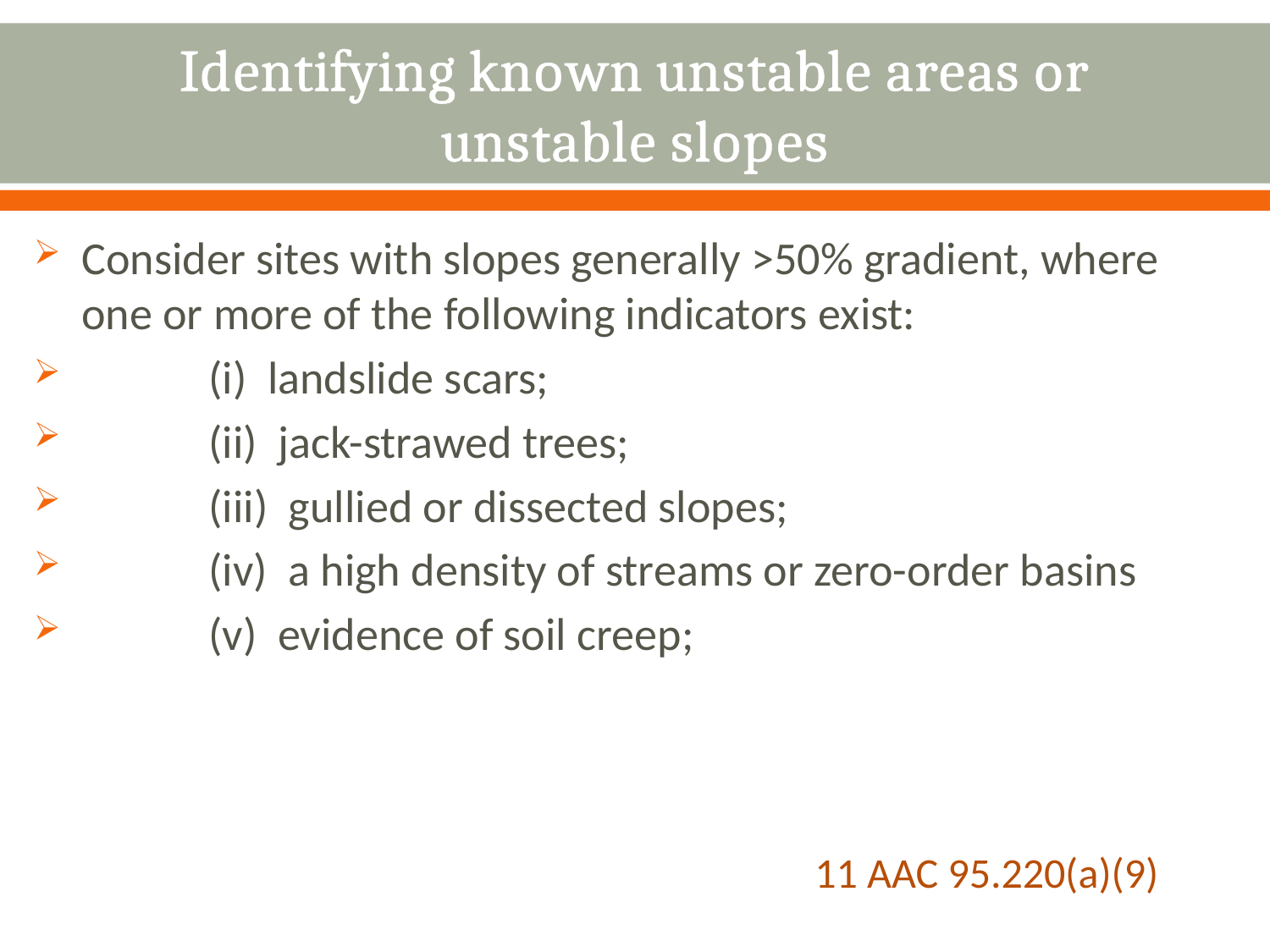

# Identifying known unstable areas or unstable slopes
Consider sites with slopes generally >50% gradient, where one or more of the following indicators exist:
	(i)  landslide scars;
	(ii)  jack-strawed trees;
	(iii)  gullied or dissected slopes;
	(iv)  a high density of streams or zero-order basins
	(v)  evidence of soil creep;

						  11 AAC 95.220(a)(9)